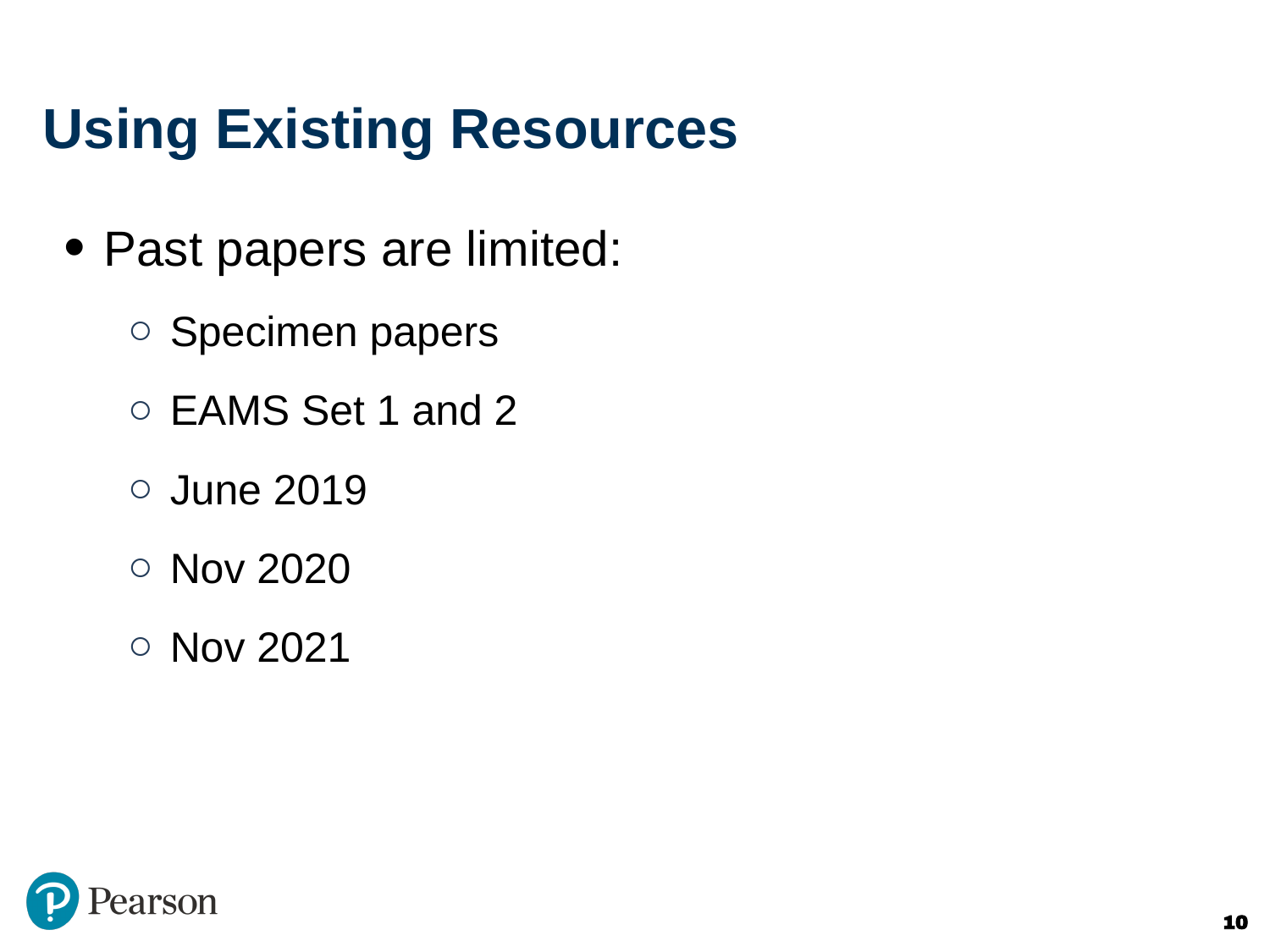

# Using Existing Resources
Past papers are limited:
Specimen papers
EAMS Set 1 and 2
June 2019
Nov 2020
Nov 2021